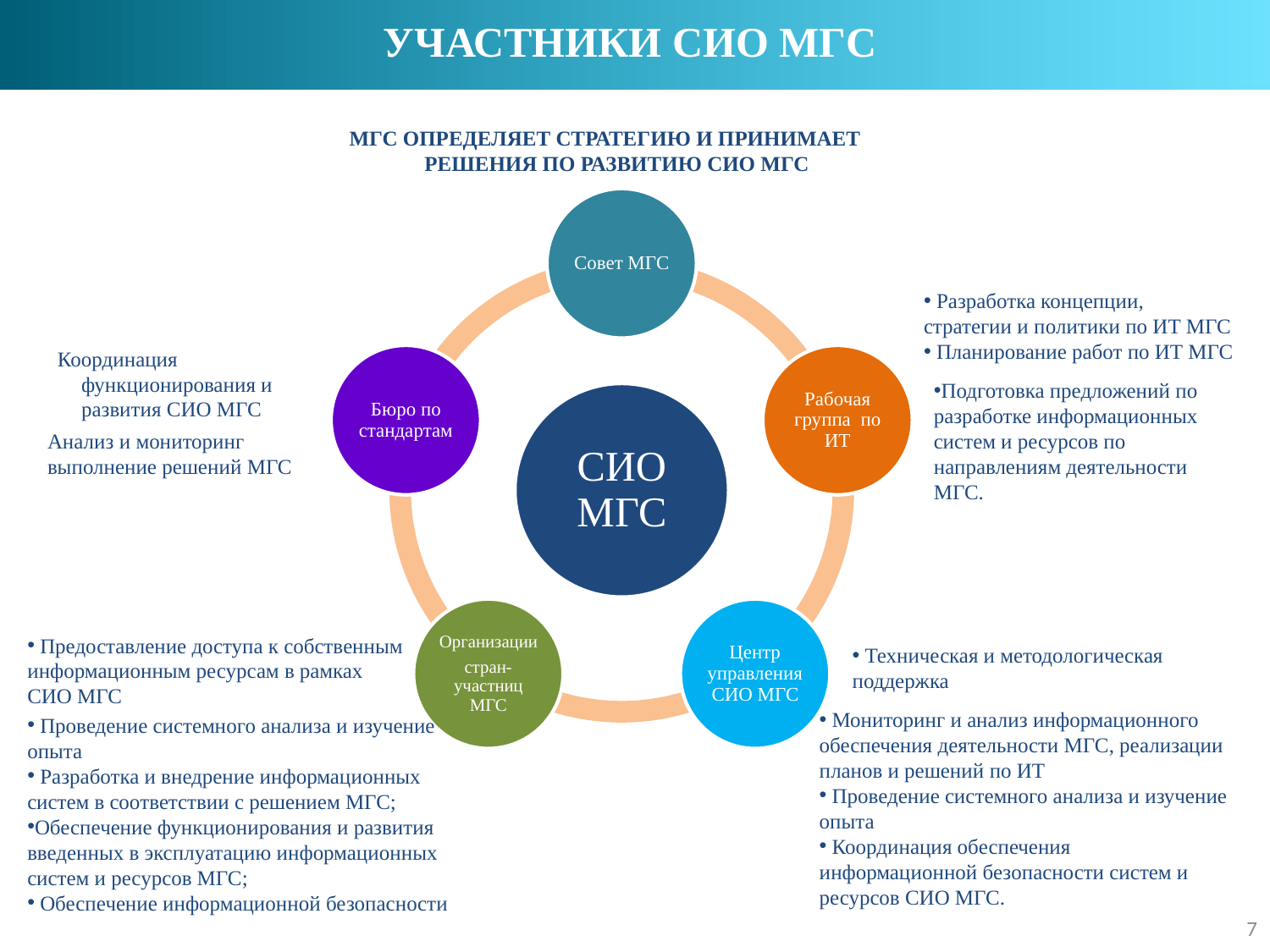

УЧАСТНИКИ СИО МГС
МГС ОПРЕДЕЛЯЕТ СТРАТЕГИЮ И ПРИНИМАЕТ РЕШЕНИЯ ПО РАЗВИТИЮ СИО МГС
СИО МГС
Совет МГС
Рабочая группа  по ИТ
Центр управления СИО МГС
Организации
стран-участниц МГС
Бюро по стандартам
 Разработка концепции, стратегии и политики по ИТ МГС
 Планирование работ по ИТ МГС
Координация функционирования и развития СИО МГС
Подготовка предложений по разработке информационных систем и ресурсов по направлениям деятельности МГС.
Анализ и мониторинг  выполнение решений МГС
 Предоставление доступа к собственным информационным ресурсам в рамках СИО МГС
 Техническая и методологическая поддержка
 Мониторинг и анализ информационного обеспечения деятельности МГС, реализации планов и решений по ИТ
 Проведение системного анализа и изучение опыта
 Координация обеспечения информационной безопасности систем и ресурсов СИО МГС.
 Проведение системного анализа и изучение опыта
 Разработка и внедрение информационных систем в соответствии с решением МГС;
Обеспечение функционирования и развития введенных в эксплуатацию информационных систем и ресурсов МГС;
 Обеспечение информационной безопасности
7